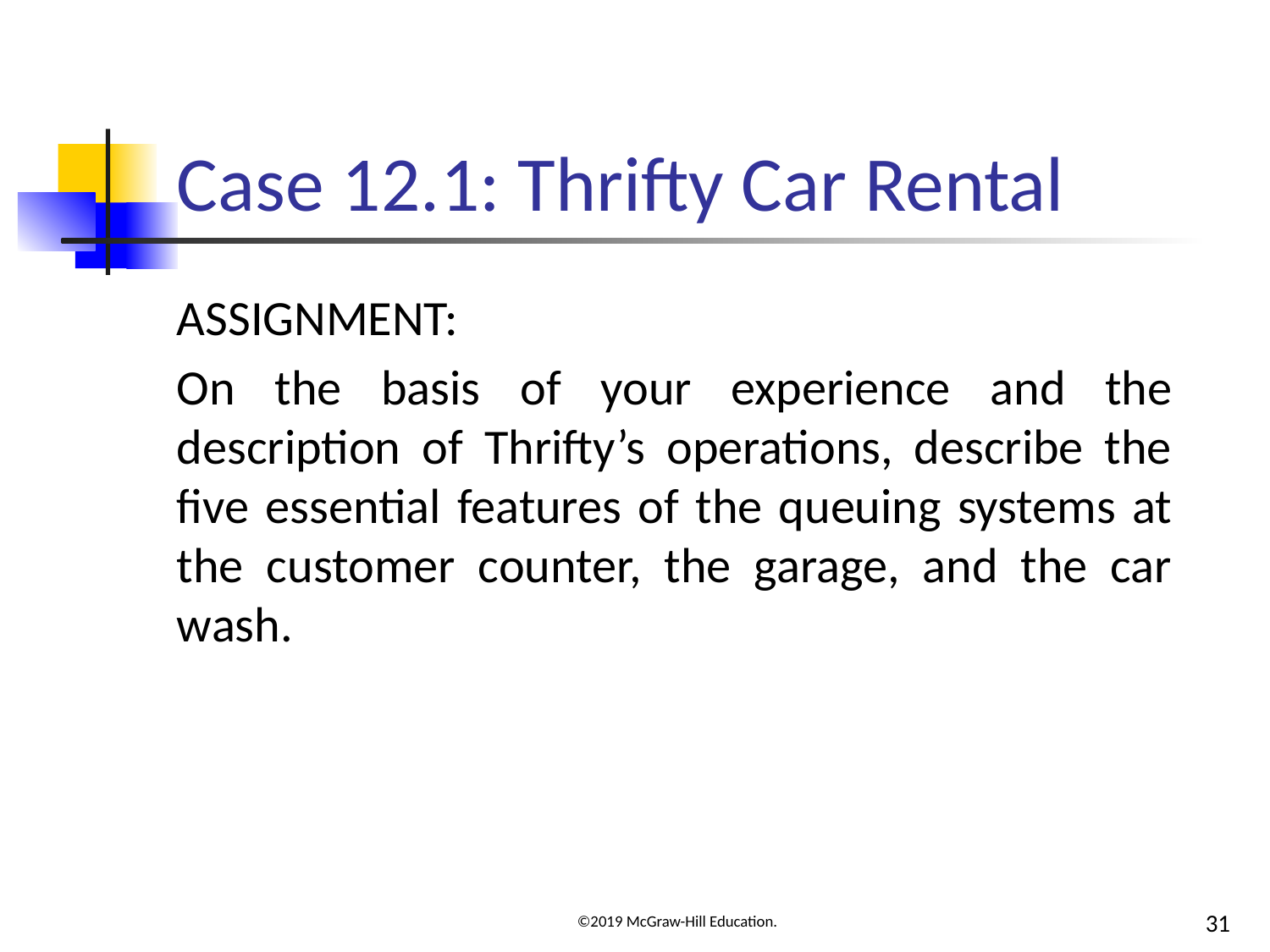

# Case 12.1: Thrifty Car Rental
ASSIGNMENT:
On the basis of your experience and the description of Thrifty’s operations, describe the five essential features of the queuing systems at the customer counter, the garage, and the car wash.